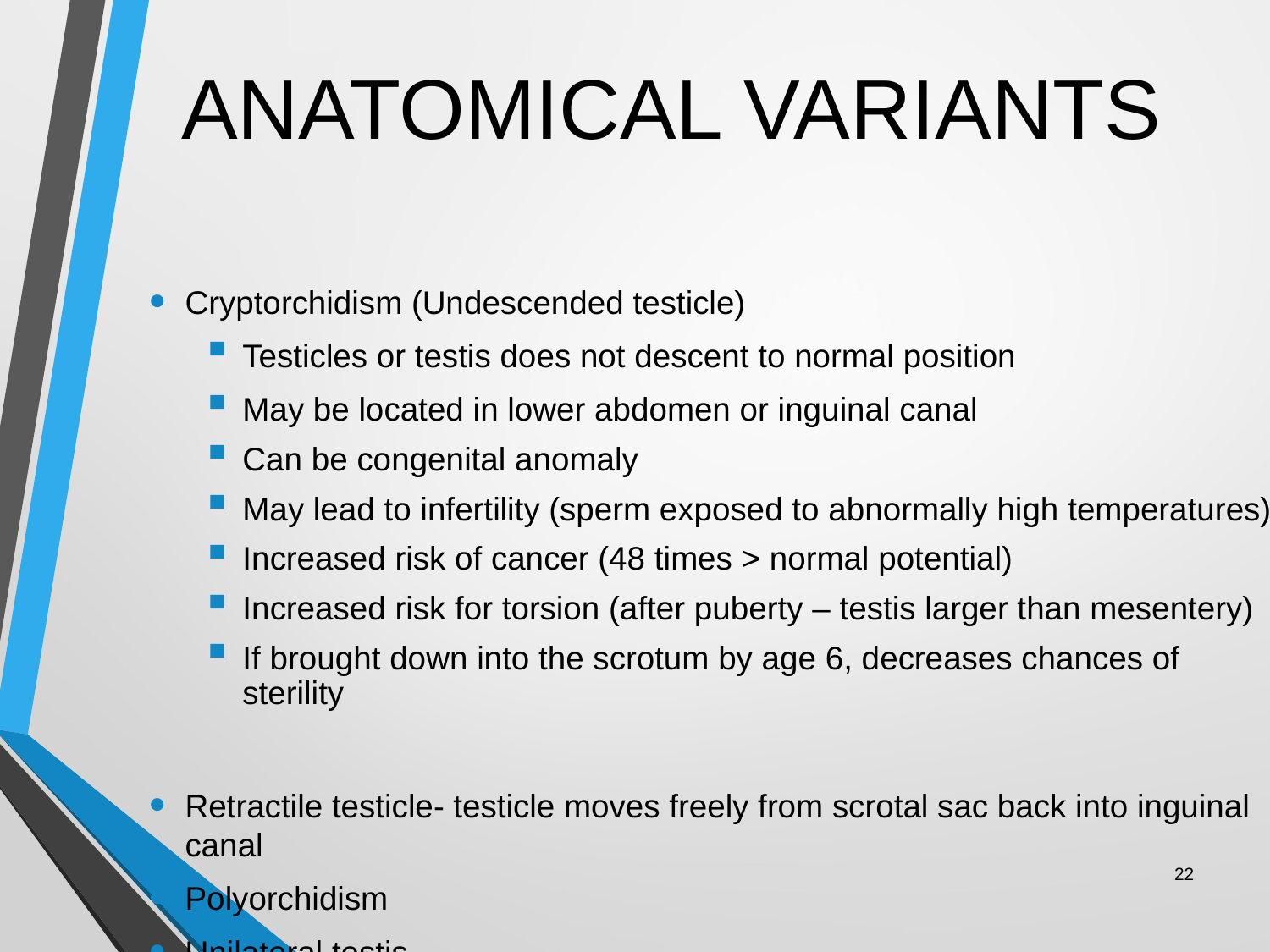

# ANATOMICAL VARIANTS
Cryptorchidism (Undescended testicle)
Testicles or testis does not descent to normal position
May be located in lower abdomen or inguinal canal
Can be congenital anomaly
May lead to infertility (sperm exposed to abnormally high temperatures)
Increased risk of cancer (48 times > normal potential)
Increased risk for torsion (after puberty – testis larger than mesentery)
If brought down into the scrotum by age 6, decreases chances of sterility

Retractile testicle- testicle moves freely from scrotal sac back into inguinal canal
Polyorchidism
Unilateral testis

22